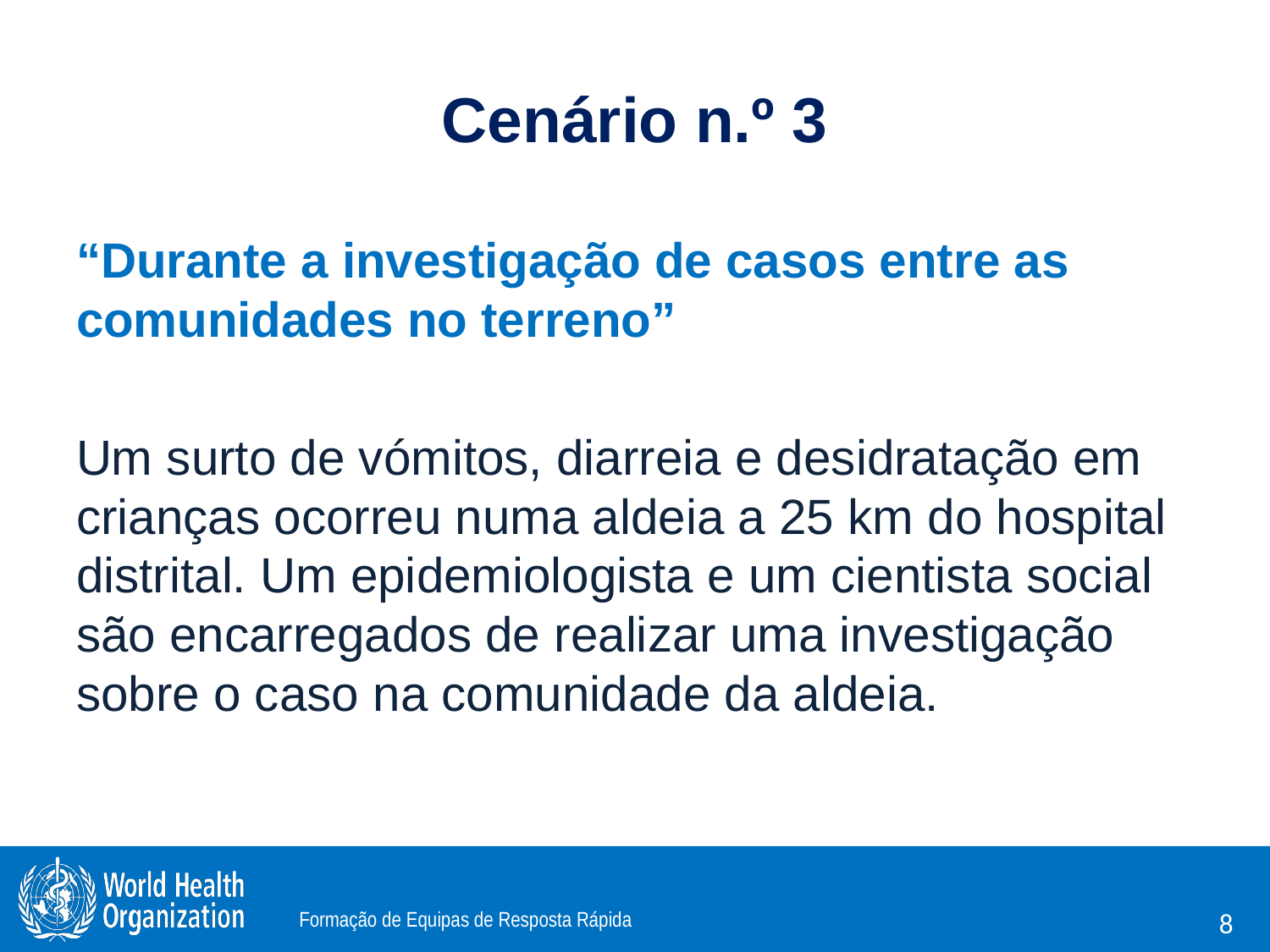

# Cenário n.º 3
“Durante a investigação de casos entre as comunidades no terreno”

Um surto de vómitos, diarreia e desidratação em crianças ocorreu numa aldeia a 25 km do hospital distrital. Um epidemiologista e um cientista social são encarregados de realizar uma investigação sobre o caso na comunidade da aldeia.